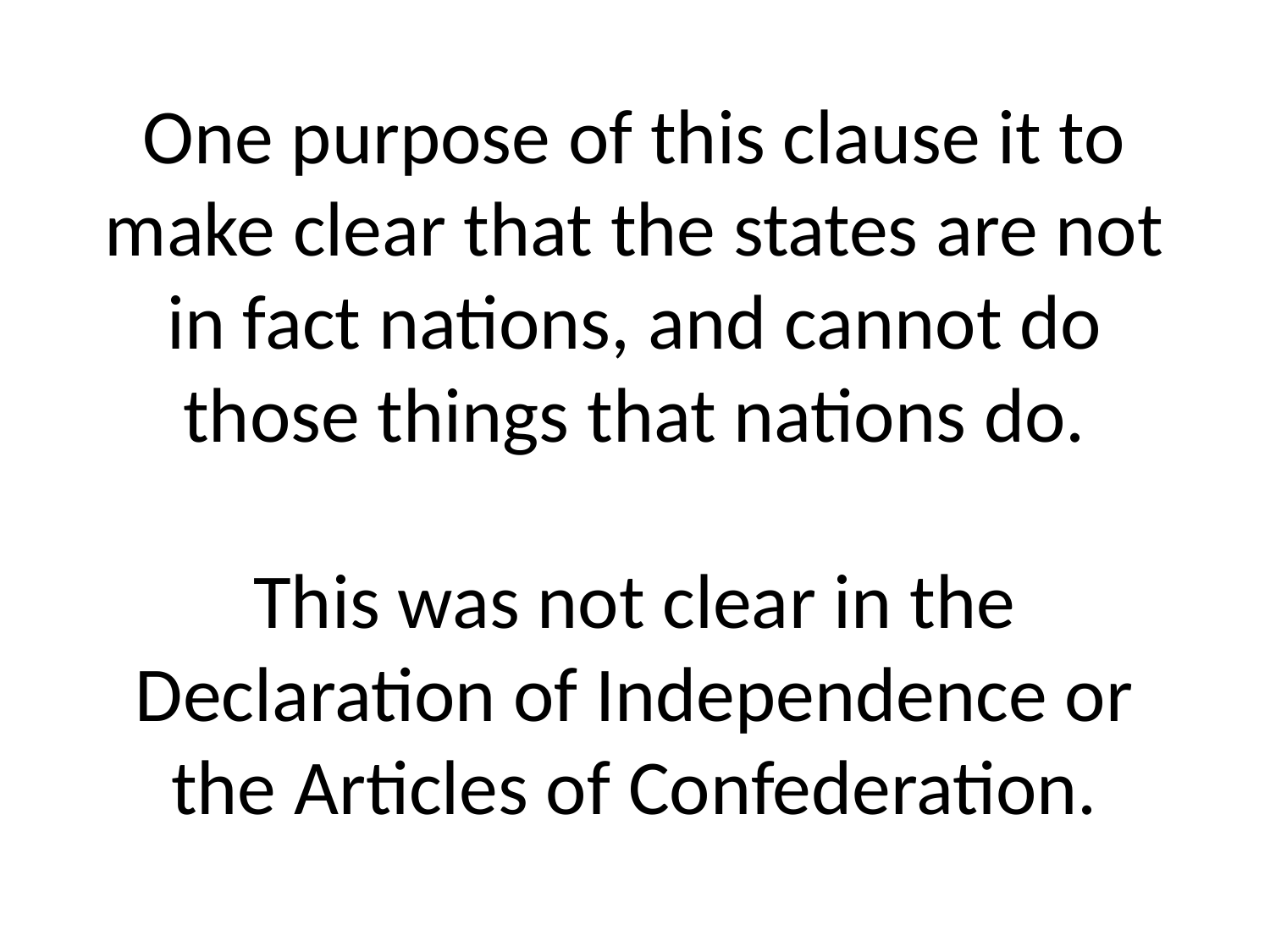

# One purpose of this clause it to make clear that the states are not in fact nations, and cannot do those things that nations do. This was not clear in the Declaration of Independence or the Articles of Confederation.